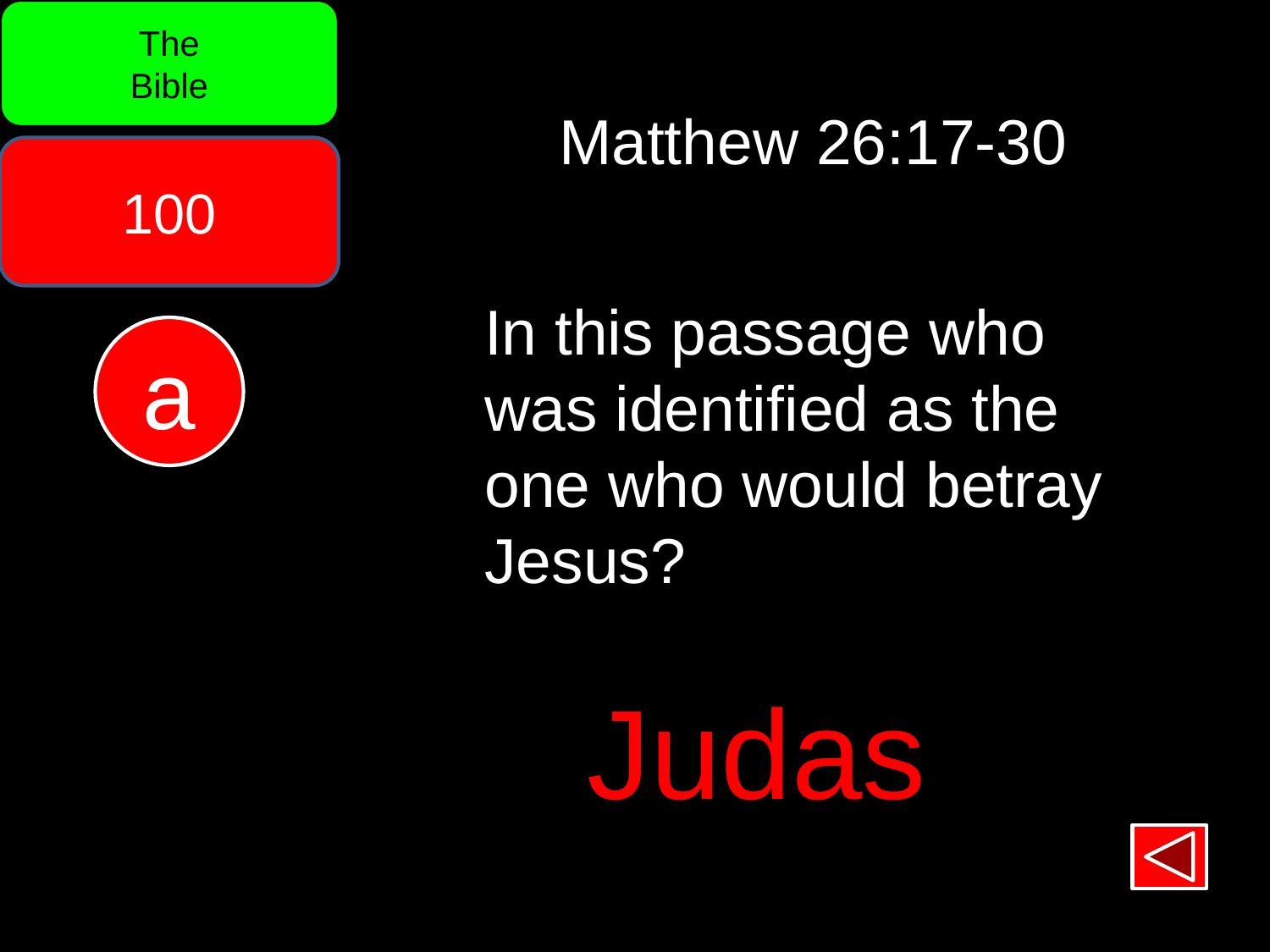

The
Bible
Matthew 26:17-30
100
In this passage who
was identified as the
one who would betray
Jesus?
a
Judas